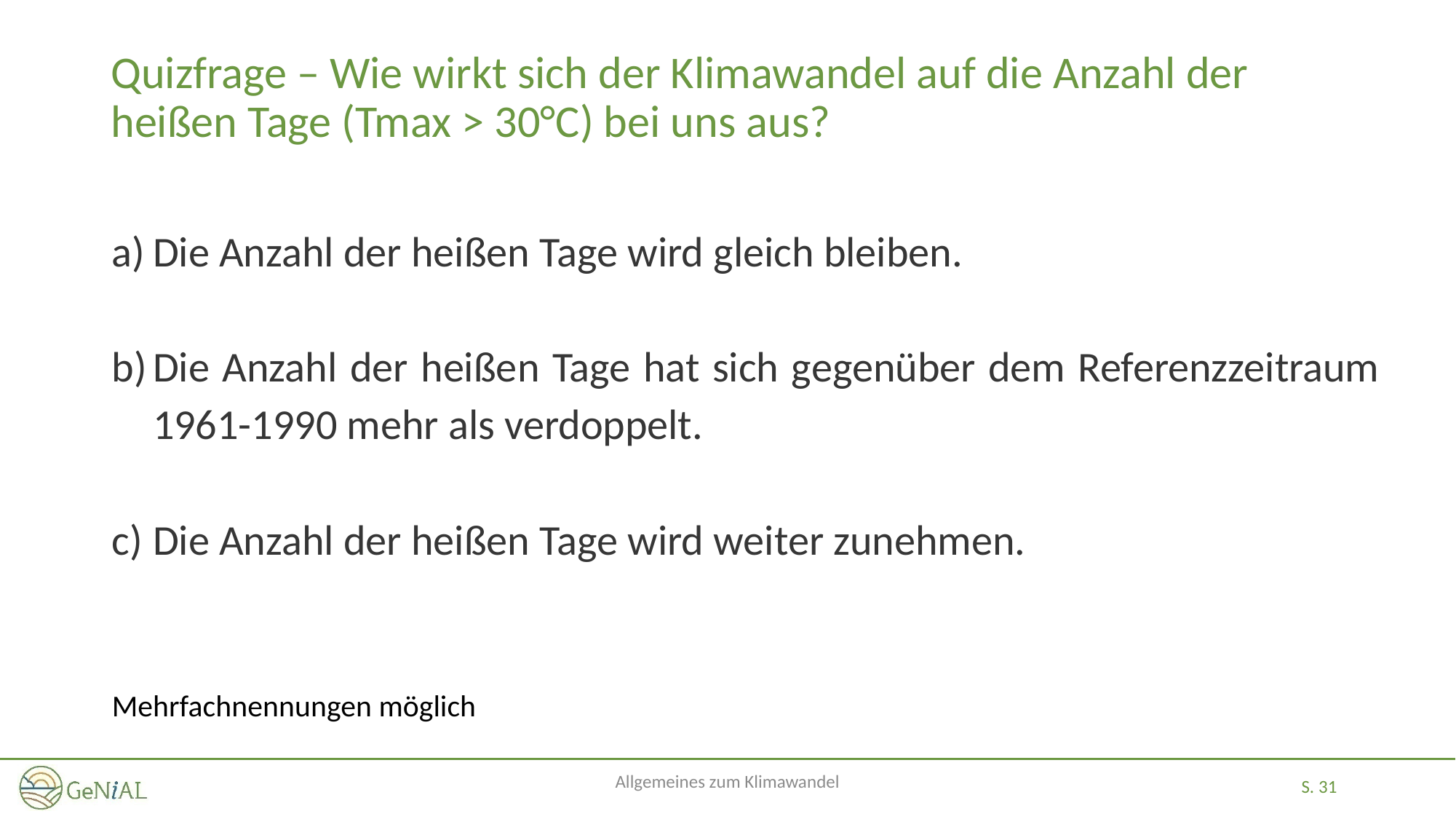

# Quizfrage – Wie wirkt sich der Klimawandel auf die Anzahl der heißen Tage (Tmax > 30°C) bei uns aus?
Die Anzahl der heißen Tage wird gleich bleiben.

Die Anzahl der heißen Tage hat sich gegenüber dem Referenzzeitraum 1961-1990 mehr als verdoppelt.

Die Anzahl der heißen Tage wird weiter zunehmen.

Mehrfachnennungen möglich
Allgemeines zum Klimawandel